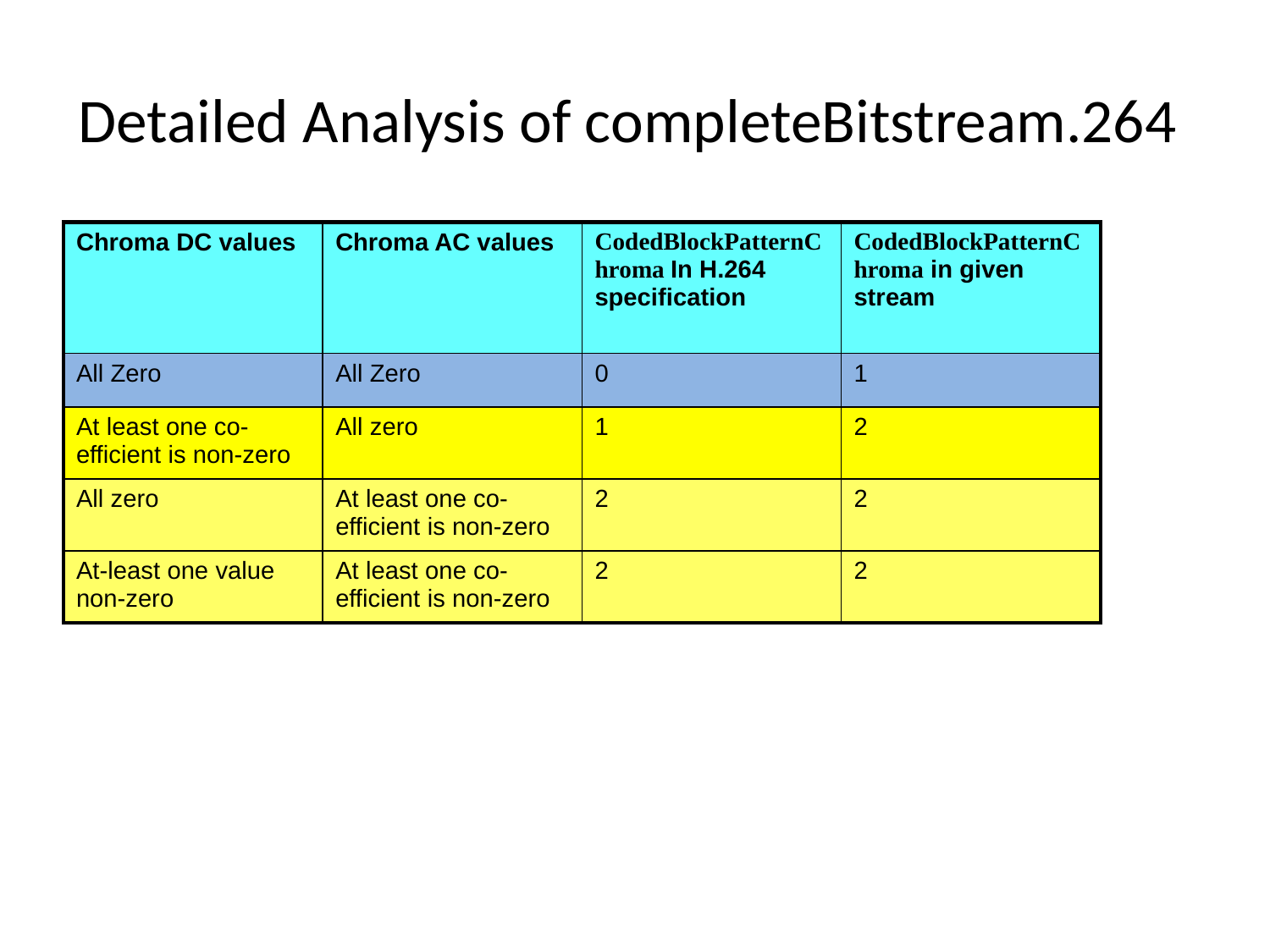

# Detailed Analysis of completeBitstream.264
| Chroma DC values | Chroma AC values | CodedBlockPatternChroma In H.264 specification | CodedBlockPatternChroma in given stream |
| --- | --- | --- | --- |
| All Zero | All Zero | 0 | 1 |
| At least one co-efficient is non-zero | All zero | 1 | 2 |
| All zero | At least one co-efficient is non-zero | 2 | 2 |
| At-least one value non-zero | At least one co-efficient is non-zero | 2 | 2 |